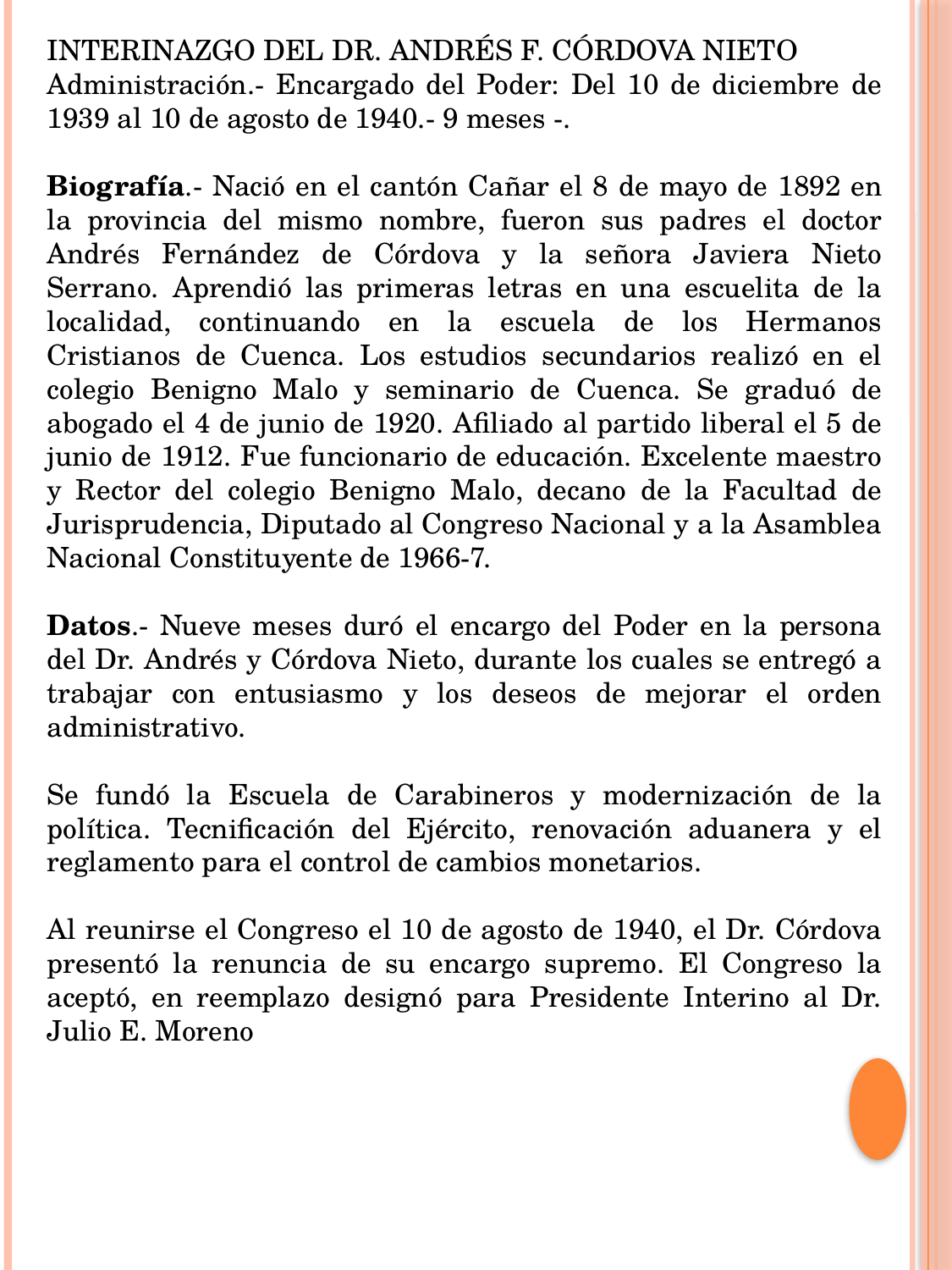

INTERINAZGO DEL DR. ANDRÉS F. CÓRDOVA NIETO
Administración.- Encargado del Poder: Del 10 de diciembre de 1939 al 10 de agosto de 1940.- 9 meses -.

Biografía.- Nació en el cantón Cañar el 8 de mayo de 1892 en la provincia del mismo nombre, fueron sus padres el doctor Andrés Fernández de Córdova y la señora Javiera Nieto Serrano. Aprendió las primeras letras en una escuelita de la localidad, continuando en la escuela de los Hermanos Cristianos de Cuenca. Los estudios secundarios realizó en el colegio Benigno Malo y seminario de Cuenca. Se graduó de abogado el 4 de junio de 1920. Afiliado al partido liberal el 5 de junio de 1912. Fue funcionario de educación. Excelente maestro y Rector del colegio Benigno Malo, decano de la Facultad de Jurisprudencia, Diputado al Congreso Nacional y a la Asamblea Nacional Constituyente de 1966-7.

Datos.- Nueve meses duró el encargo del Poder en la persona del Dr. Andrés y Córdova Nieto, durante los cuales se entregó a trabajar con entusiasmo y los deseos de mejorar el orden administrativo.

Se fundó la Escuela de Carabineros y modernización de la política. Tecnificación del Ejército, renovación aduanera y el reglamento para el control de cambios monetarios.

Al reunirse el Congreso el 10 de agosto de 1940, el Dr. Córdova presentó la renuncia de su encargo supremo. El Congreso la aceptó, en reemplazo designó para Presidente Interino al Dr. Julio E. Moreno